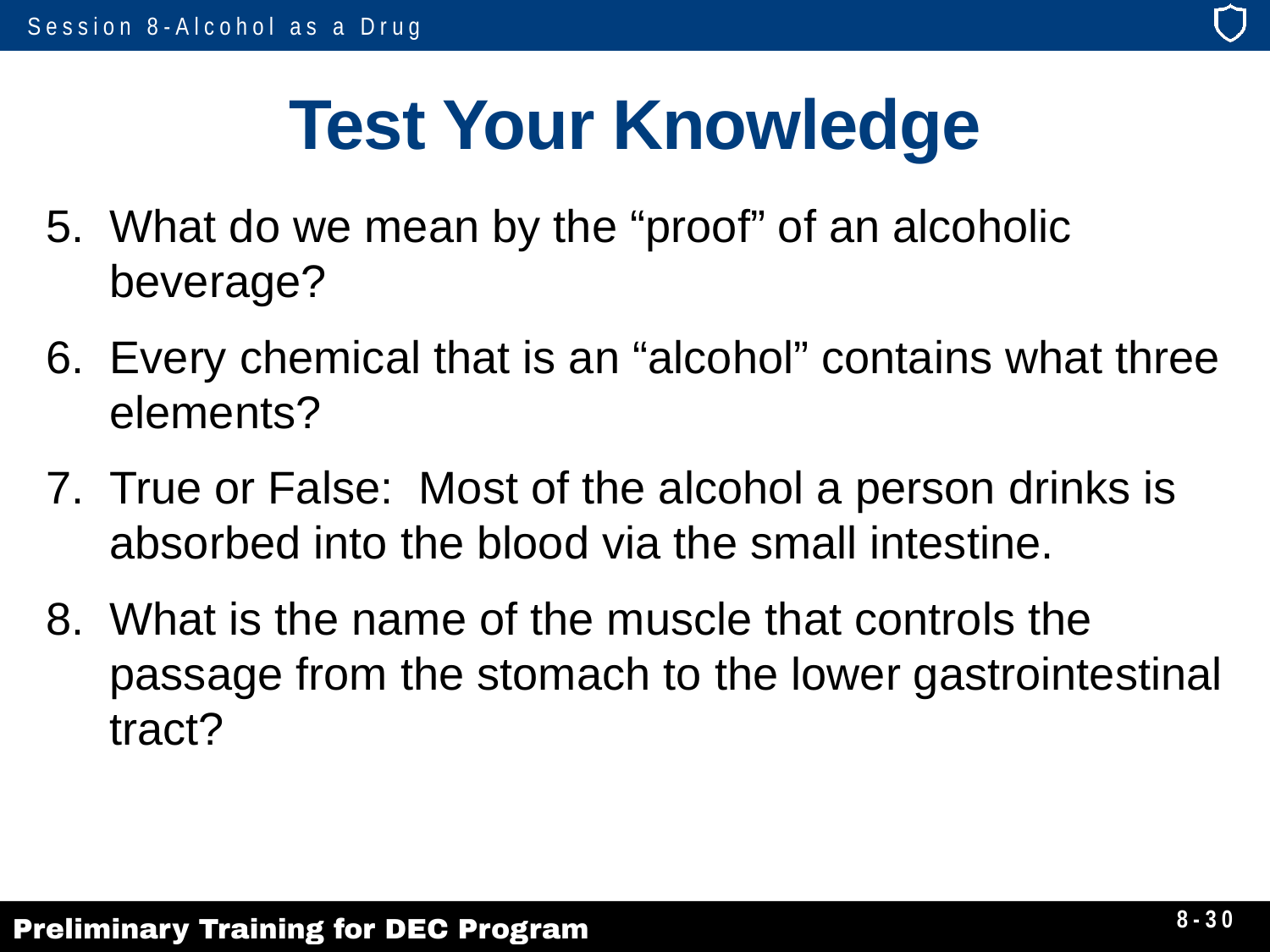

# Test Your Knowledge
What do we mean by the “proof” of an alcoholic beverage?
Every chemical that is an “alcohol” contains what three elements?
True or False:  Most of the alcohol a person drinks is absorbed into the blood via the small intestine.
What is the name of the muscle that controls the passage from the stomach to the lower gastrointestinal tract?
8-30